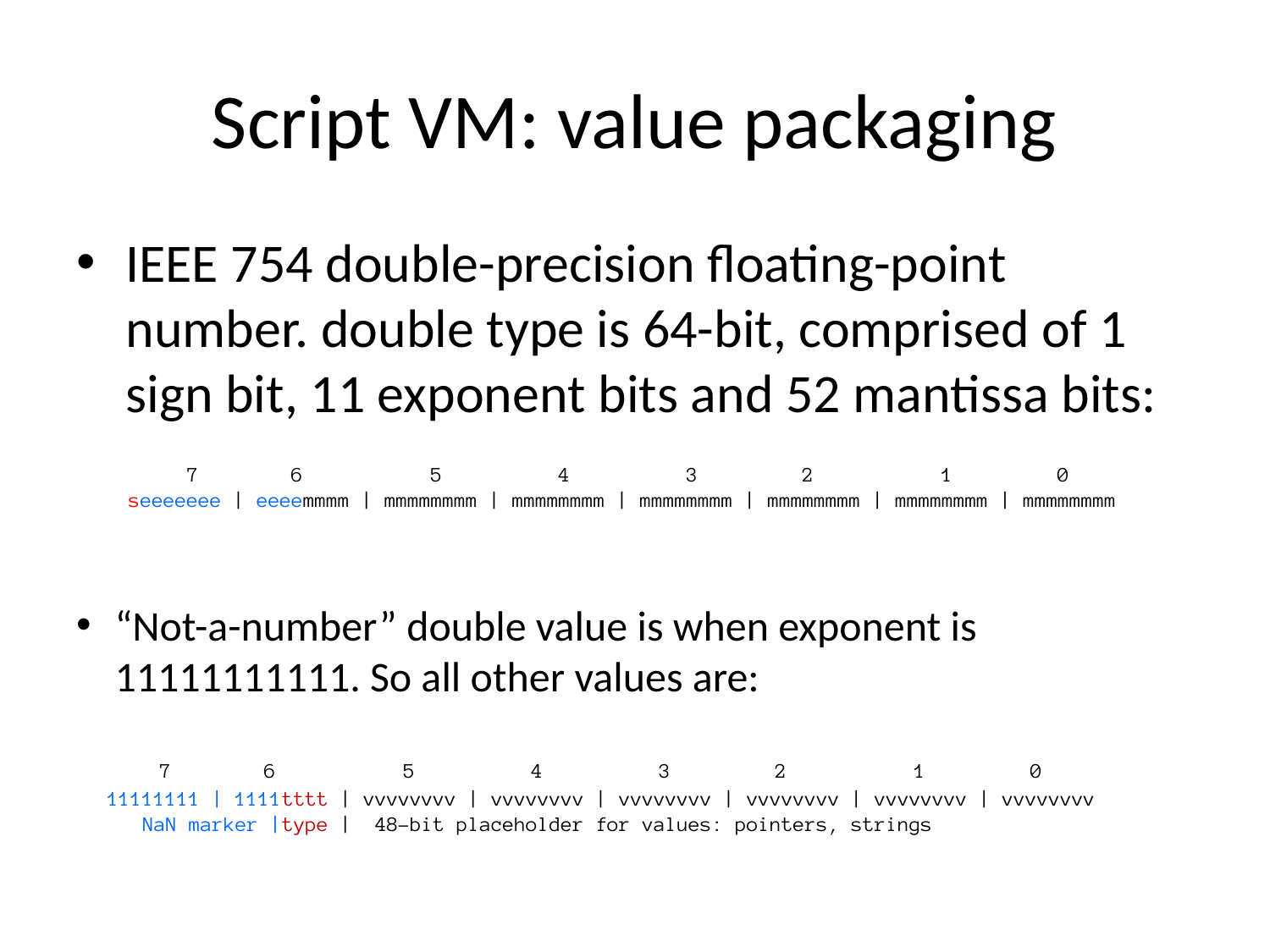

# Script VM: value packaging
IEEE 754 double-precision floating-point number. double type is 64-bit, comprised of 1 sign bit, 11 exponent bits and 52 mantissa bits:

     7        6           5          4          3         2           1         0
seeeeeee | eeeemmmm | mmmmmmmm | mmmmmmmm | mmmmmmmm | mmmmmmmm | mmmmmmmm | mmmmmmmm
“Not-a-number” double value is when exponent is 11111111111. So all other values are:
   7        6           5          4          3         2           1         0
11111111 | 1111tttt | vvvvvvvv | vvvvvvvv | vvvvvvvv | vvvvvvvv | vvvvvvvv | vvvvvvvv
   NaN marker |type |  48-bit placeholder for values: pointers, strings